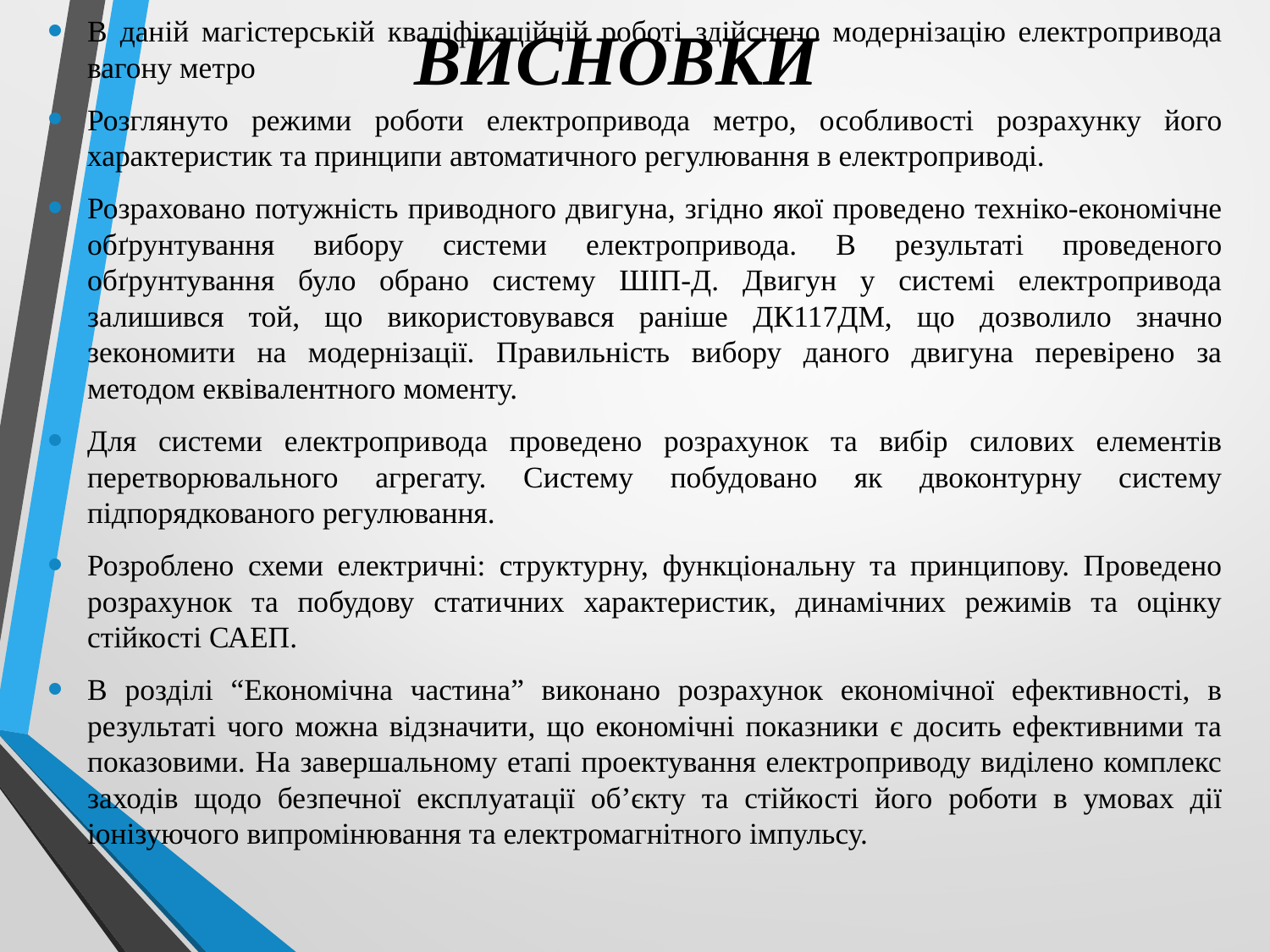

# Висновки

В даній магістерській кваліфікаційній роботі здійснено модернізацію електропривода вагону метро
Розглянуто режими роботи електропривода метро, особливості розрахунку його характеристик та принципи автоматичного регулювання в електроприводі.
Розраховано потужність приводного двигуна, згідно якої проведено техніко-економічне обґрунтування вибору системи електропривода. В результаті проведеного обґрунтування було обрано систему ШІП-Д. Двигун у системі електропривода залишився той, що використовувався раніше ДК117ДМ, що дозволило значно зекономити на модернізації. Правильність вибору даного двигуна перевірено за методом еквівалентного моменту.
Для системи електропривода проведено розрахунок та вибір силових елементів перетворювального агрегату. Систему побудовано як двоконтурну систему підпорядкованого регулювання.
Розроблено схеми електричні: структурну, функціональну та принципову. Проведено розрахунок та побудову статичних характеристик, динамічних режимів та оцінку стійкості САЕП.
В розділі “Економічна частина” виконано розрахунок економічної ефективності, в результаті чого можна відзначити, що економічні показники є досить ефективними та показовими. На завершальному етапі проектування електроприводу виділено комплекс заходів щодо безпечної експлуатації об’єкту та стійкості його роботи в умовах дії іонізуючого випромінювання та електромагнітного імпульсу.